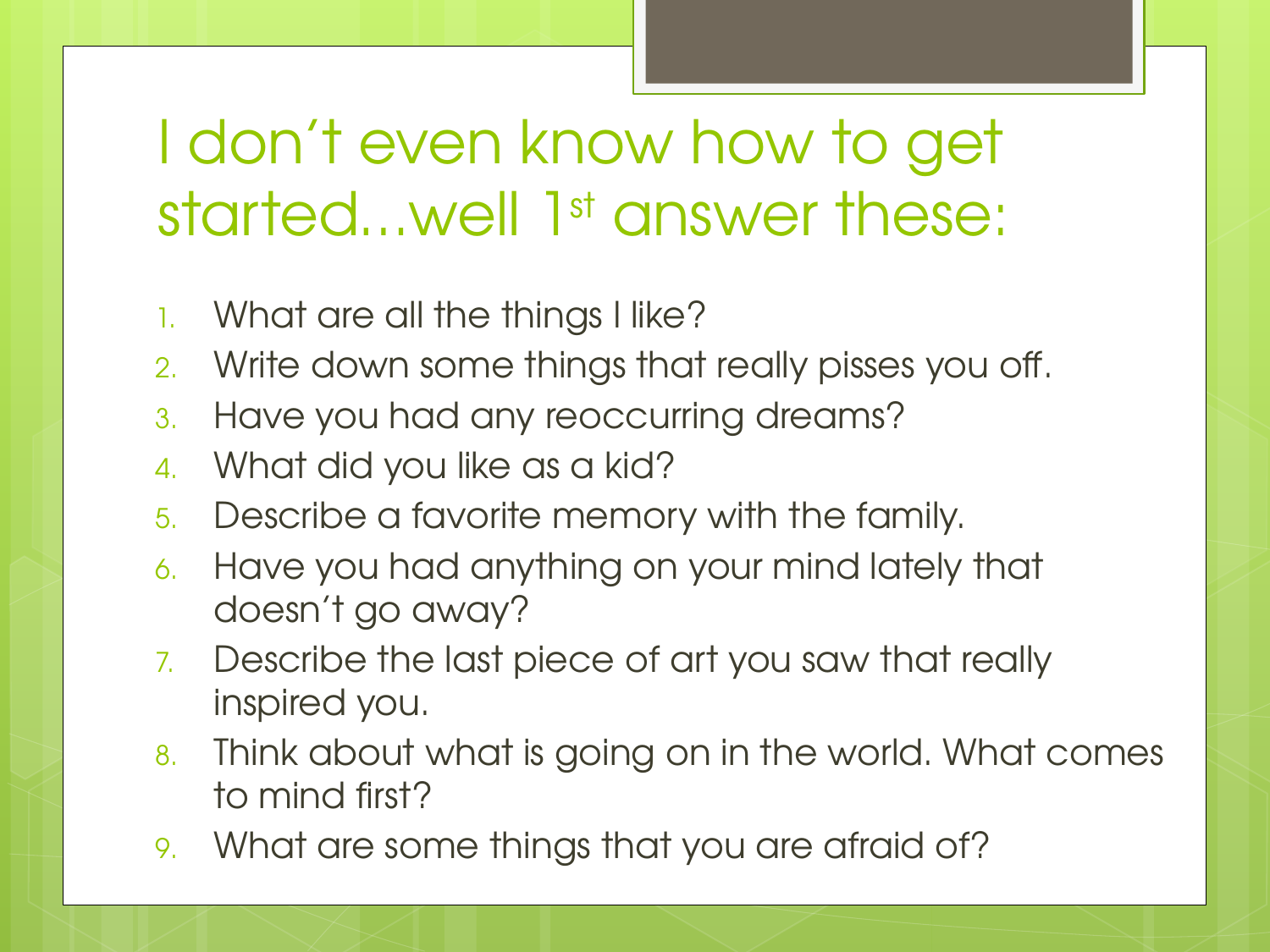

# I don’t even know how to get started…well 1st answer these:
What are all the things I like?
Write down some things that really pisses you off.
Have you had any reoccurring dreams?
What did you like as a kid?
Describe a favorite memory with the family.
Have you had anything on your mind lately that doesn’t go away?
Describe the last piece of art you saw that really inspired you.
Think about what is going on in the world. What comes to mind first?
What are some things that you are afraid of?